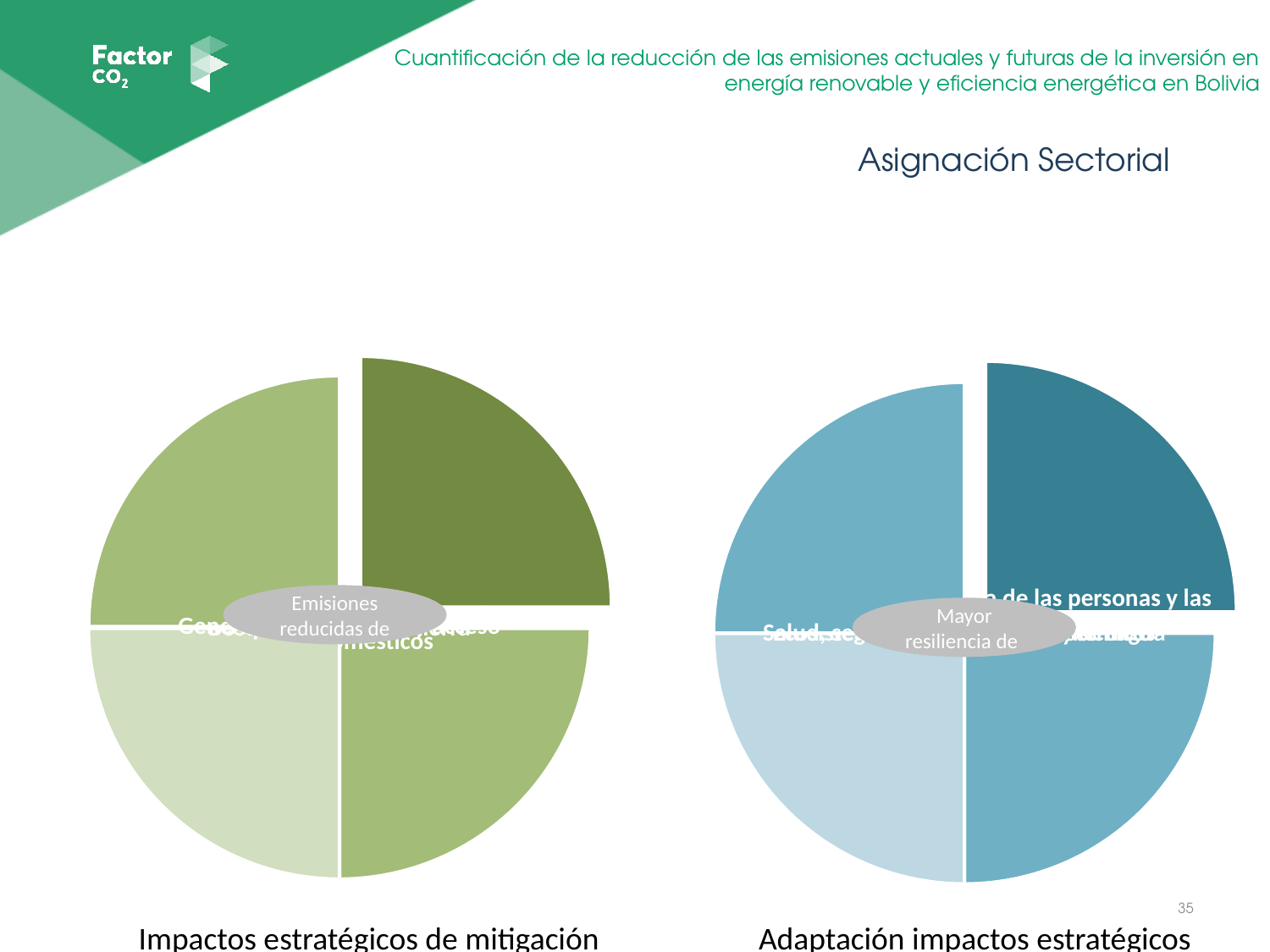

Asignación Sectorial
Transporte
Construcción, ciudades, industrias y electrodomésticos
Bosques y uso de la tierra
Generación de energía y acceso
Medios de subsistencia de las personas y las comunidades
Infraestructura y entorno construido
Ecosistemas y servicios ecosistémicos
Salud, seguridad alimentaria y del agua
Emisiones reducidas de
Mayor resiliencia de
35
Impactos estratégicos de mitigación
Adaptación impactos estratégicos